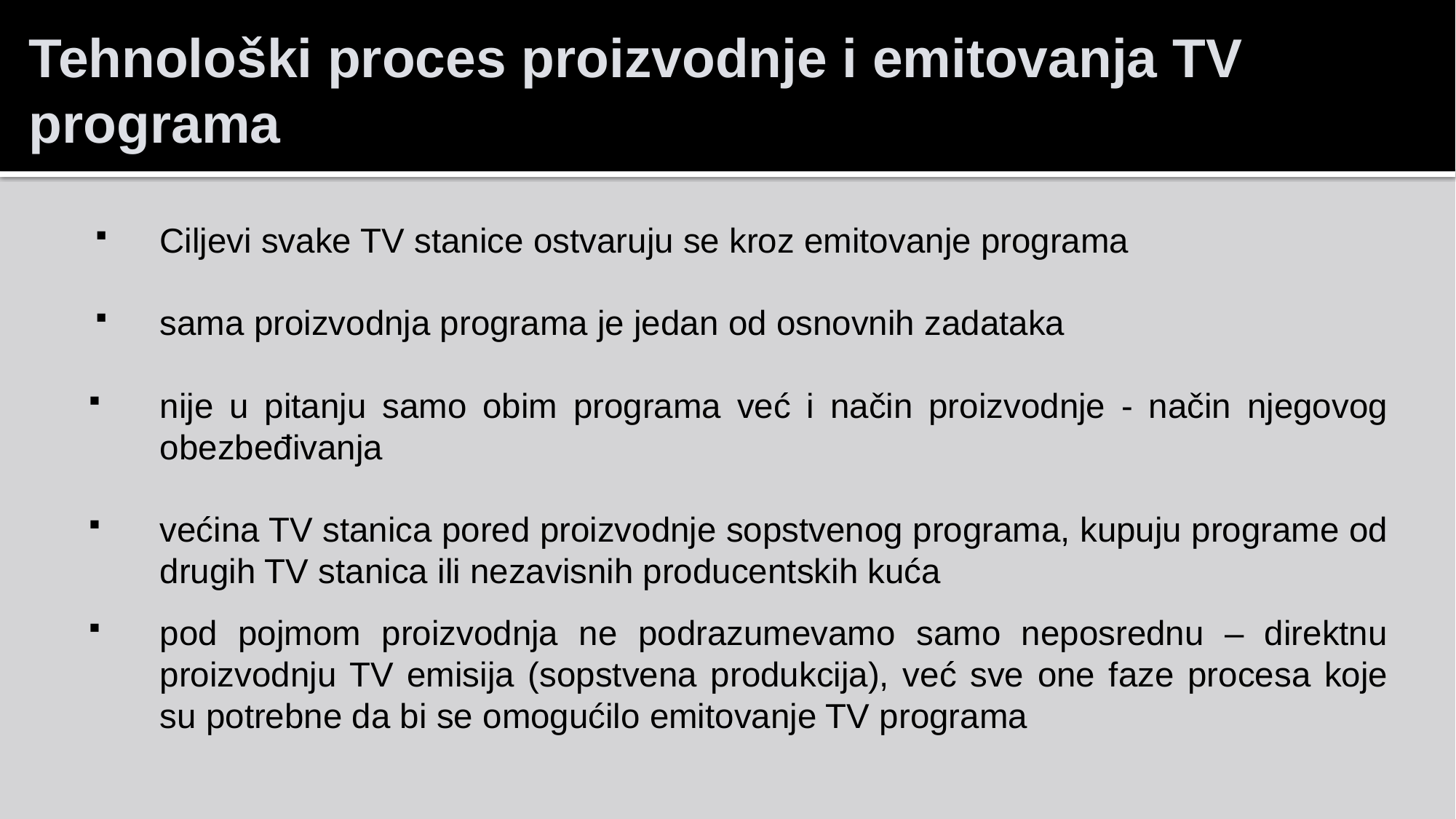

# Tehnološki proces proizvodnje i emitovanja TV programa

Ciljevi svake TV stanice ostvaruju se kroz emitovanje programa

sama proizvodnja programa je jedan od osnovnih zadataka

nije u pitanju samo obim programa već i način proizvodnje - način njegovog obezbeđivanja

većina TV stanica pored proizvodnje sopstvenog programa, kupuju programe od drugih TV stanica ili nezavisnih producentskih kuća

pod pojmom proizvodnja ne podrazumevamo samo neposrednu – direktnu proizvodnju TV emisija (sopstvena produkcija), već sve one faze procesa koje su potrebne da bi se omogućilo emitovanje TV programa